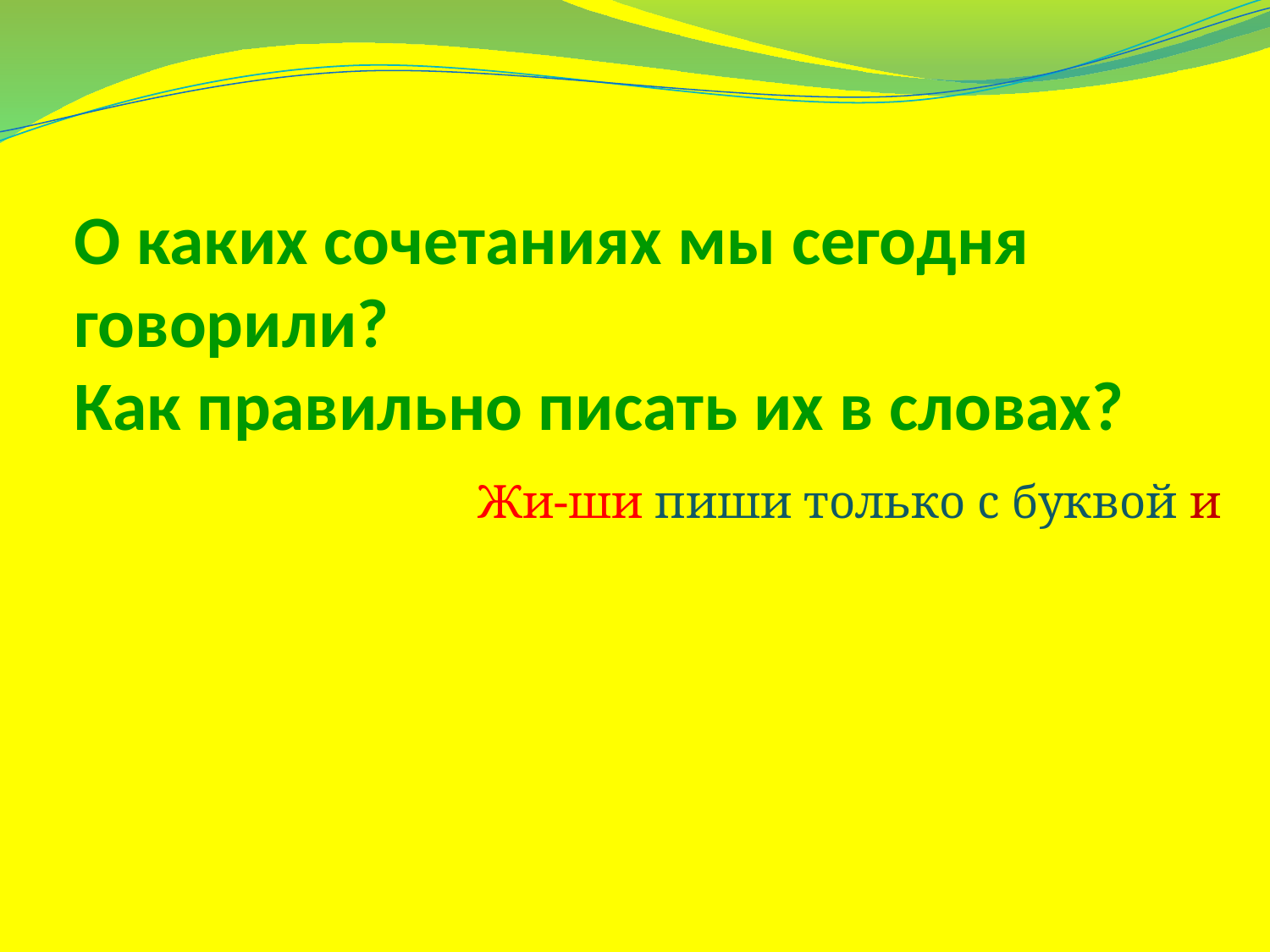

# О каких сочетаниях мы сегодня говорили? Как правильно писать их в словах?
Жи-ши пиши только с буквой и